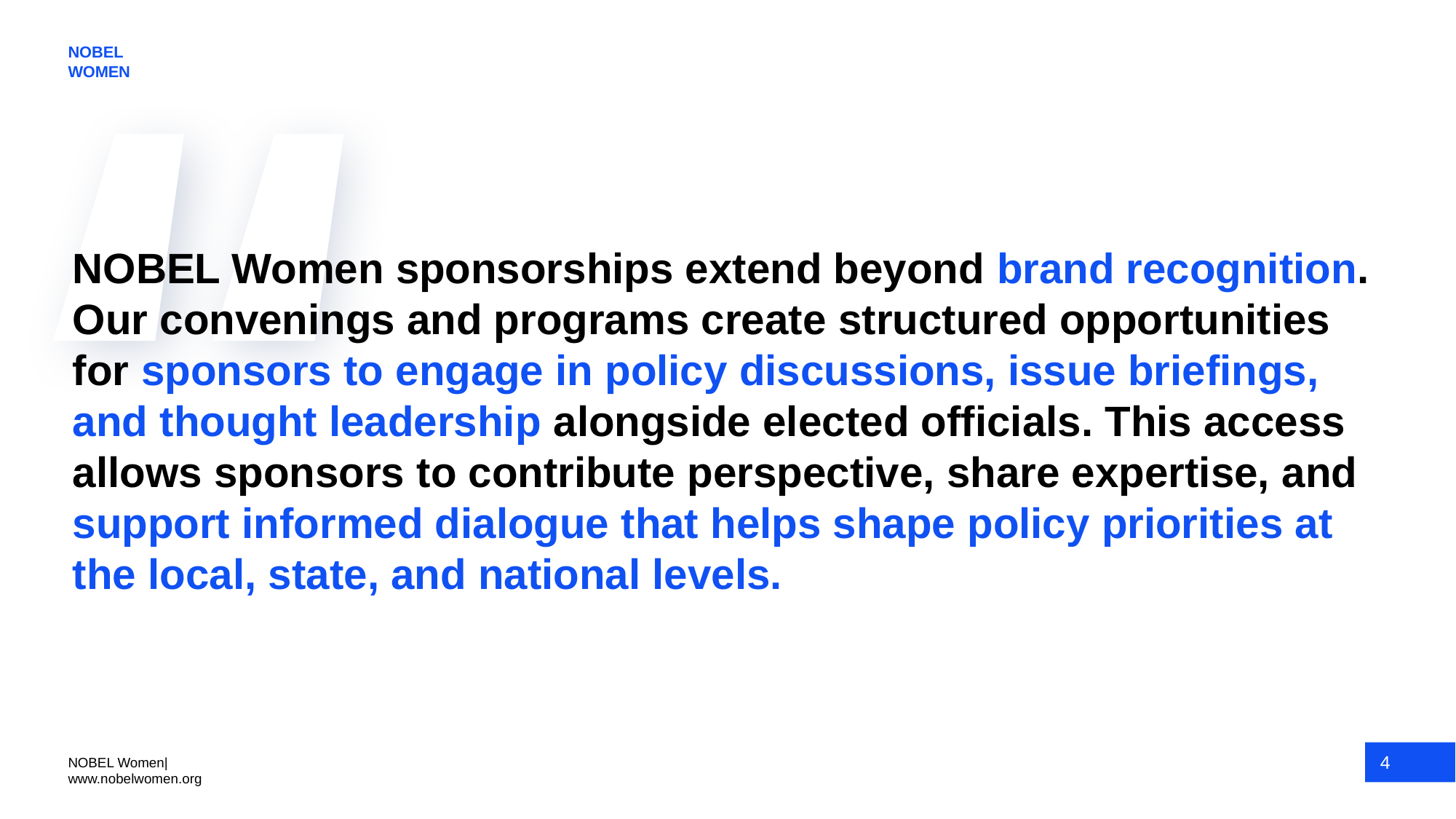

NOBEL Women sponsorships extend beyond brand recognition.
Our convenings and programs create structured opportunities for sponsors to engage in policy discussions, issue briefings, and thought leadership alongside elected officials. This access allows sponsors to contribute perspective, share expertise, and support informed dialogue that helps shape policy priorities at the local, state, and national levels.